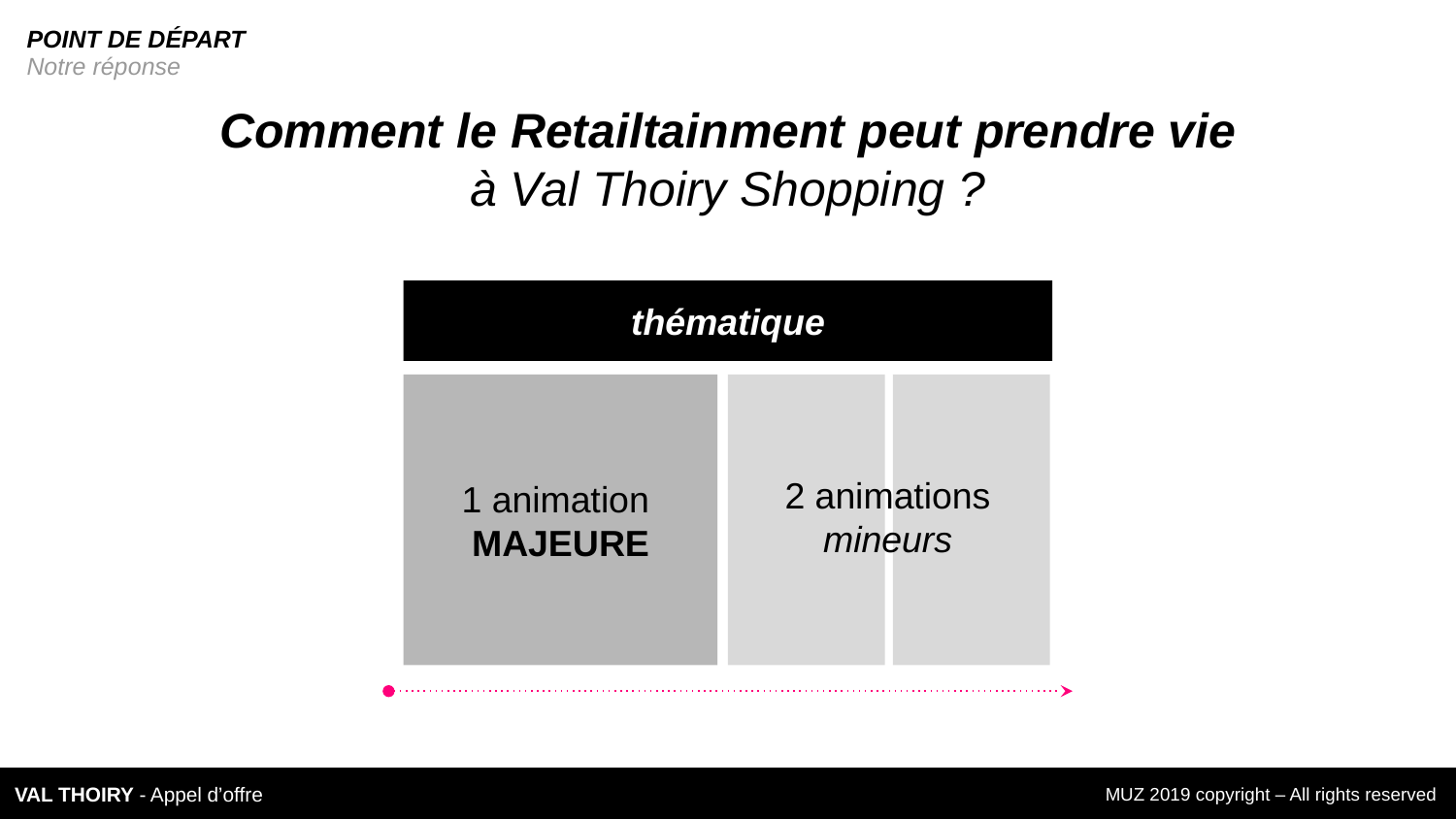

POINT DE DÉPART
Notre réponse
Comment le Retailtainment peut prendre vie
à Val Thoiry Shopping ?
thématique
1 animation
MAJEURE

2 animations
mineurs